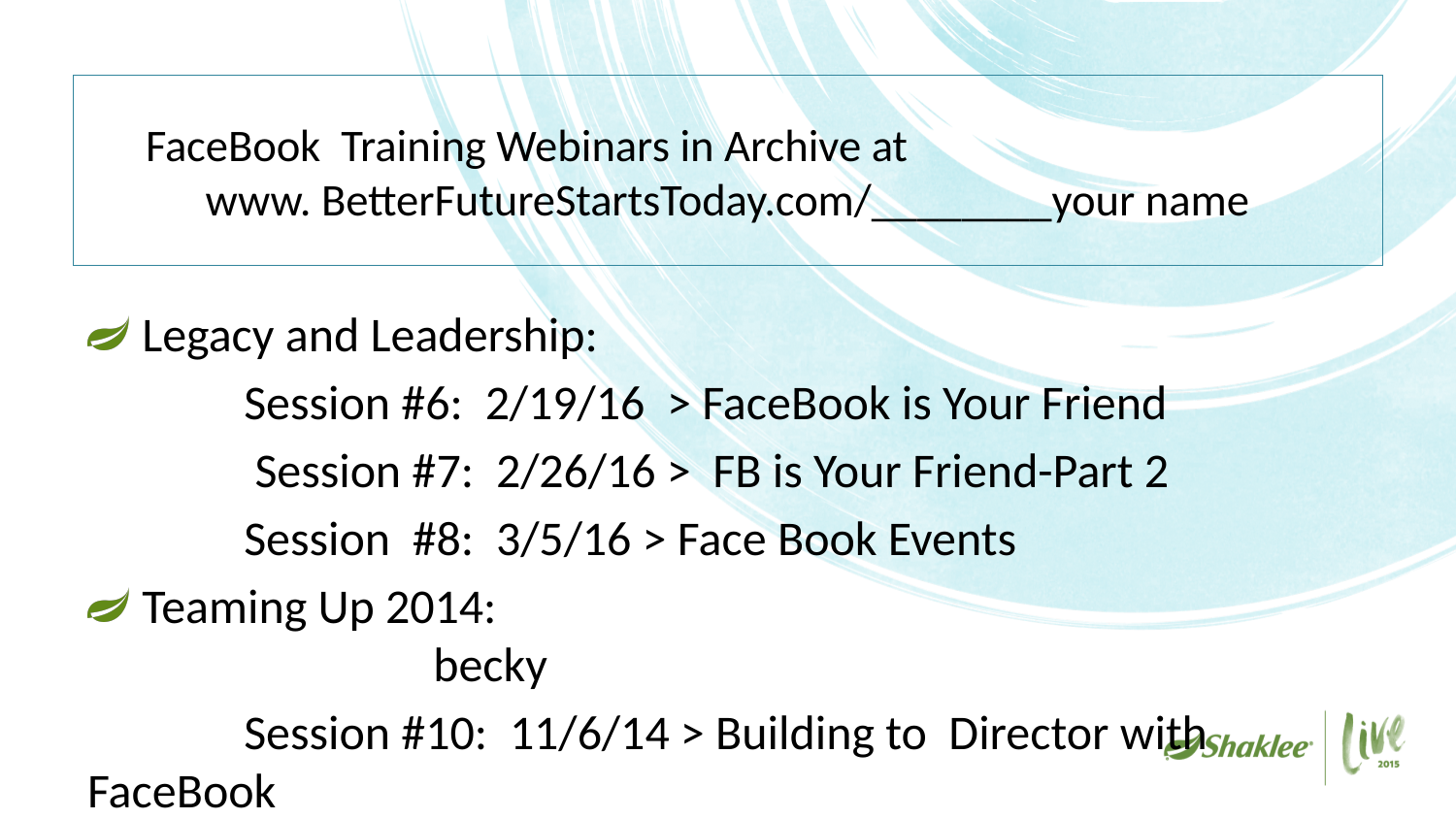

# FaceBook  Training Webinars in Archive at www. BetterFutureStartsToday.com/________your name
Legacy and Leadership:
	 Session #6:  2/19/16  > FaceBook is Your Friend
	  Session #7:  2/26/16 >  FB is Your Friend-Part 2
	 Session  #8:  3/5/16 > Face Book Events
Teaming Up 2014:								becky
	 Session #10:  11/6/14 > Building to  Director with FaceBook